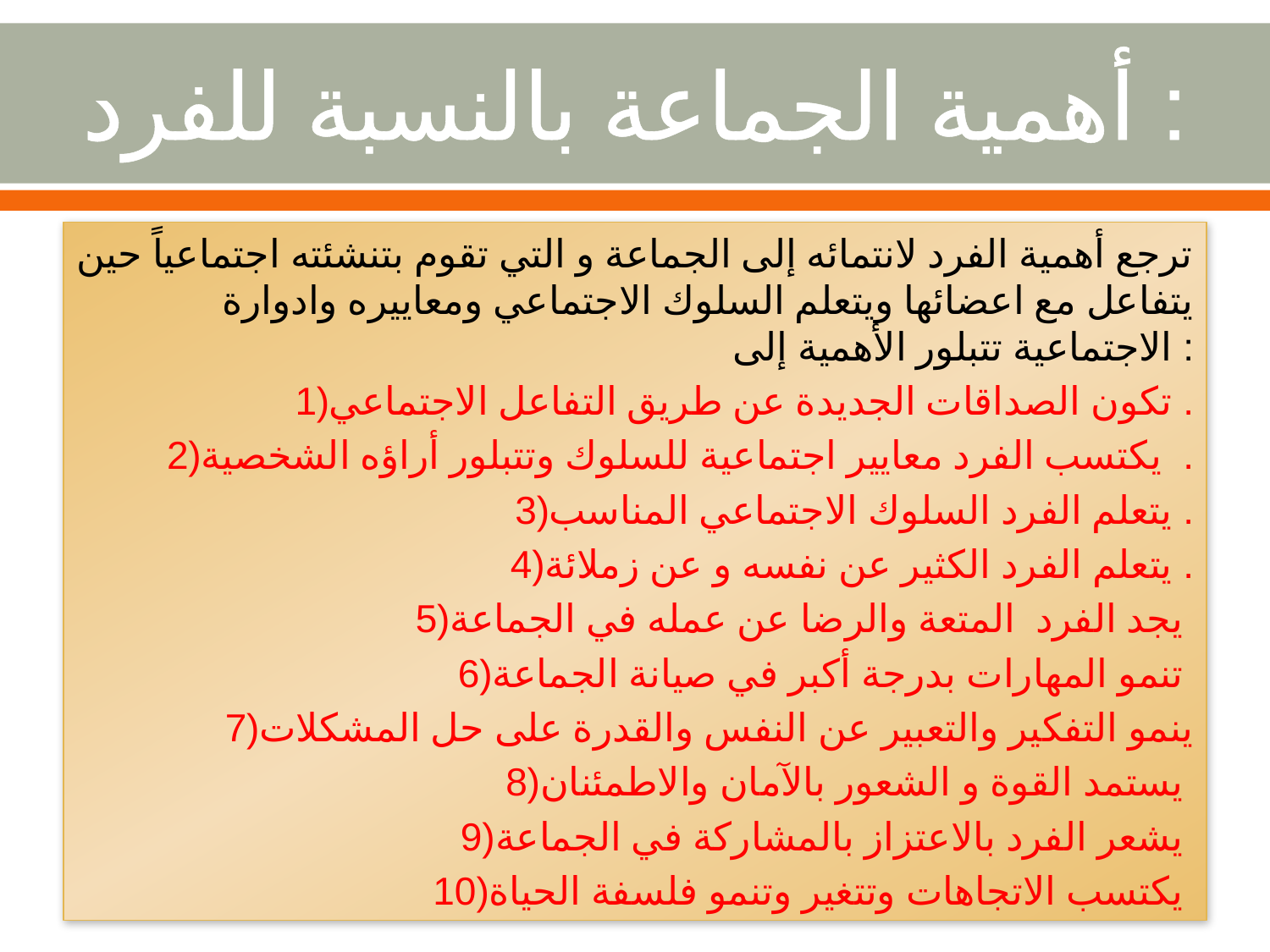

# أهمية الجماعة بالنسبة للفرد :
ترجع أهمية الفرد لانتمائه إلى الجماعة و التي تقوم بتنشئته اجتماعياً حين يتفاعل مع اعضائها ويتعلم السلوك الاجتماعي ومعاييره وادوارة الاجتماعية تتبلور الأهمية إلى :
1)تكون الصداقات الجديدة عن طريق التفاعل الاجتماعي .
2)يكتسب الفرد معايير اجتماعية للسلوك وتتبلور أراؤه الشخصية  .
3)يتعلم الفرد السلوك الاجتماعي المناسب .
4)يتعلم الفرد الكثير عن نفسه و عن زملائة .
5)يجد الفرد  المتعة والرضا عن عمله في الجماعة
6)تنمو المهارات بدرجة أكبر في صيانة الجماعة
7)ينمو التفكير والتعبير عن النفس والقدرة على حل المشكلات
8)يستمد القوة و الشعور بالآمان والاطمئنان
9)يشعر الفرد بالاعتزاز بالمشاركة في الجماعة
10)يكتسب الاتجاهات وتتغير وتنمو فلسفة الحياة